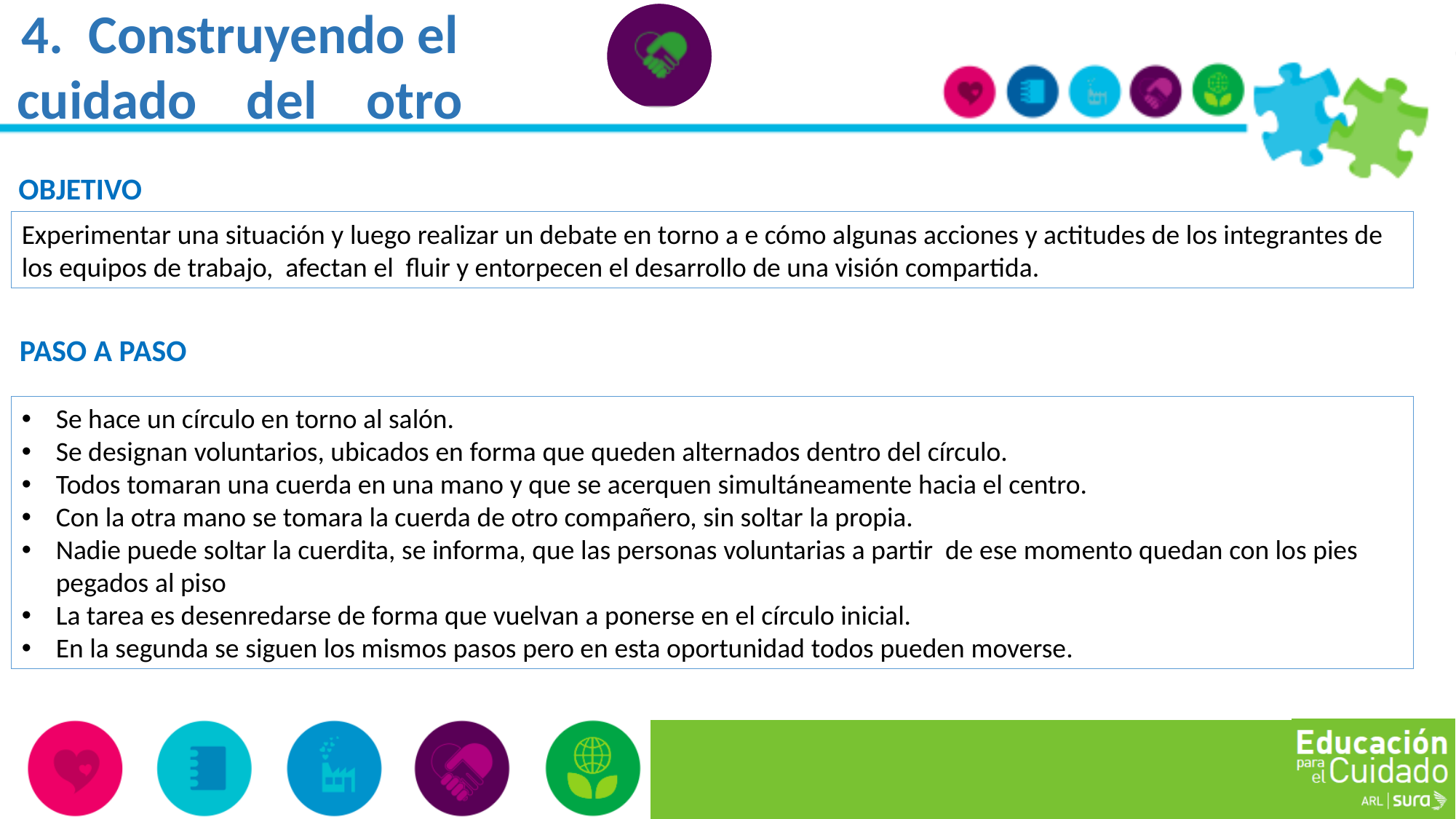

4.  Construyendo el cuidado    del    otro

OBJETIVO
Experimentar una situación y luego realizar un debate en torno a e cómo algunas acciones y actitudes de los integrantes de los equipos de trabajo,  afectan el  fluir y entorpecen el desarrollo de una visión compartida.
PASO A PASO
Se hace un círculo en torno al salón.
Se designan voluntarios, ubicados en forma que queden alternados dentro del círculo.
Todos tomaran una cuerda en una mano y que se acerquen simultáneamente hacia el centro.
Con la otra mano se tomara la cuerda de otro compañero, sin soltar la propia.
Nadie puede soltar la cuerdita, se informa, que las personas voluntarias a partir  de ese momento quedan con los pies pegados al piso
La tarea es desenredarse de forma que vuelvan a ponerse en el círculo inicial.
En la segunda se siguen los mismos pasos pero en esta oportunidad todos pueden moverse.